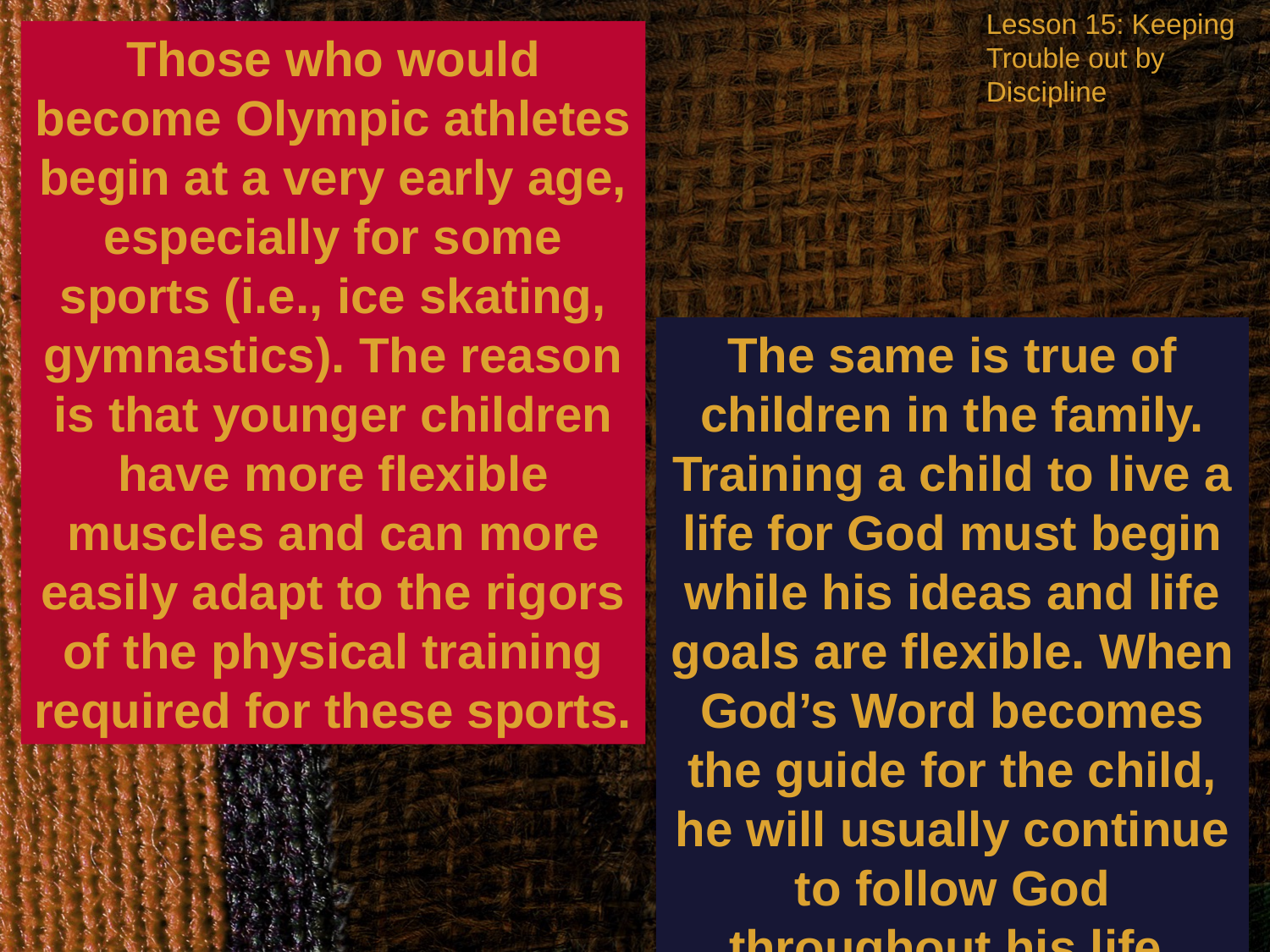

Lesson 15: Keeping Trouble out by Discipline
Those who would become Olympic athletes begin at a very early age, especially for some sports (i.e., ice skating, gymnastics). The reason is that younger children have more flexible muscles and can more easily adapt to the rigors of the physical training required for these sports.
The same is true of children in the family. Training a child to live a life for God must begin while his ideas and life goals are flexible. When God’s Word becomes the guide for the child, he will usually continue to follow God throughout his life.